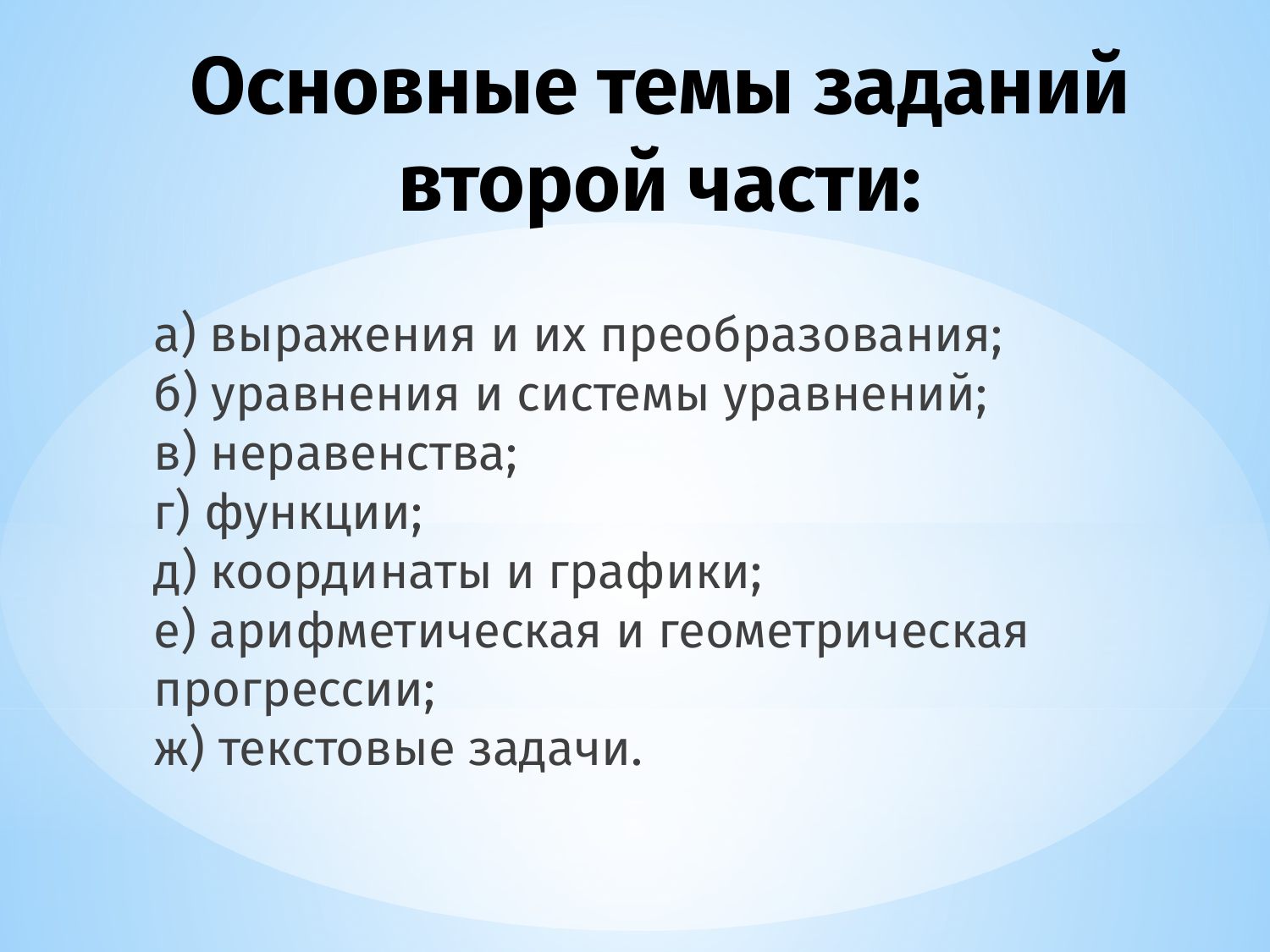

# Основные темы заданий второй части:
а) выражения и их преобразования;
б) уравнения и системы уравнений;
в) неравенства;
г) функции;
д) координаты и графики;
е) арифметическая и геометрическая прогрессии;
ж) текстовые задачи.